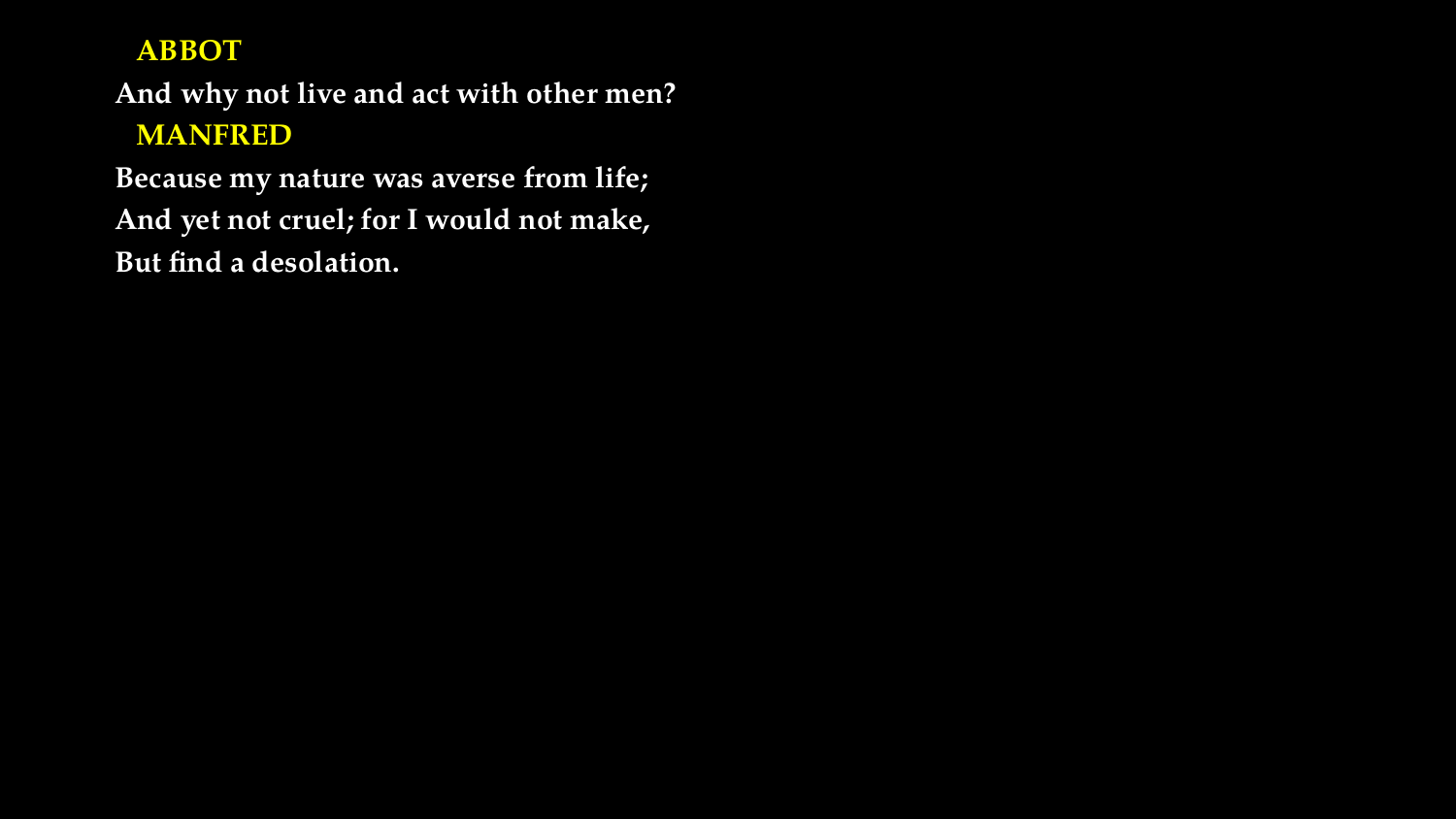

# ABBOT And why not live and act with other men? Manfred Because my nature was averse from life; And yet not cruel; for I would not make, But find a desolation.